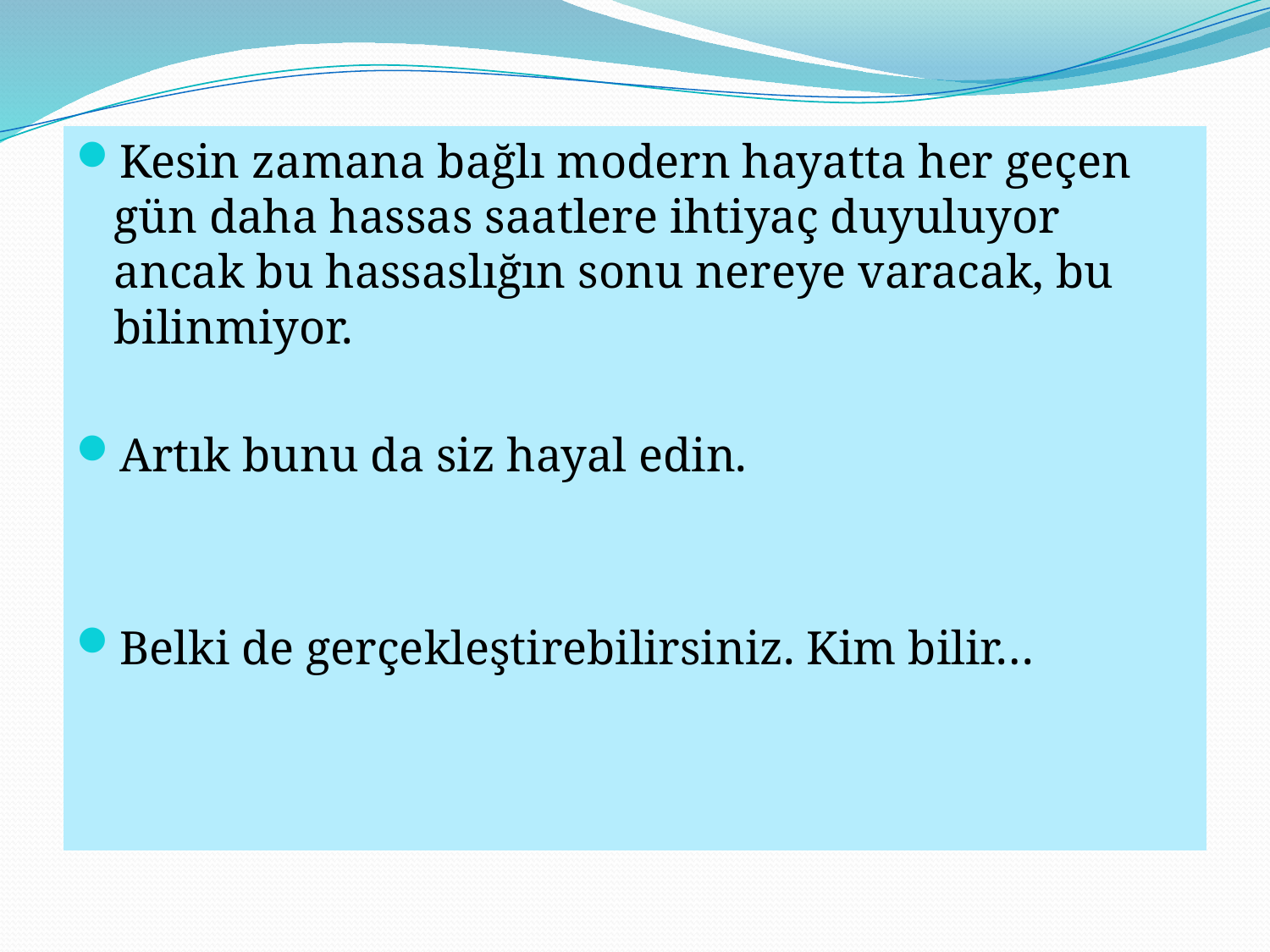

Kesin zamana bağlı modern hayatta her geçen gün daha hassas saatlere ihtiyaç duyuluyor ancak bu hassaslığın sonu nereye varacak, bu bilinmiyor.

Artık bunu da siz hayal edin.

Belki de gerçekleştirebilirsiniz. Kim bilir…